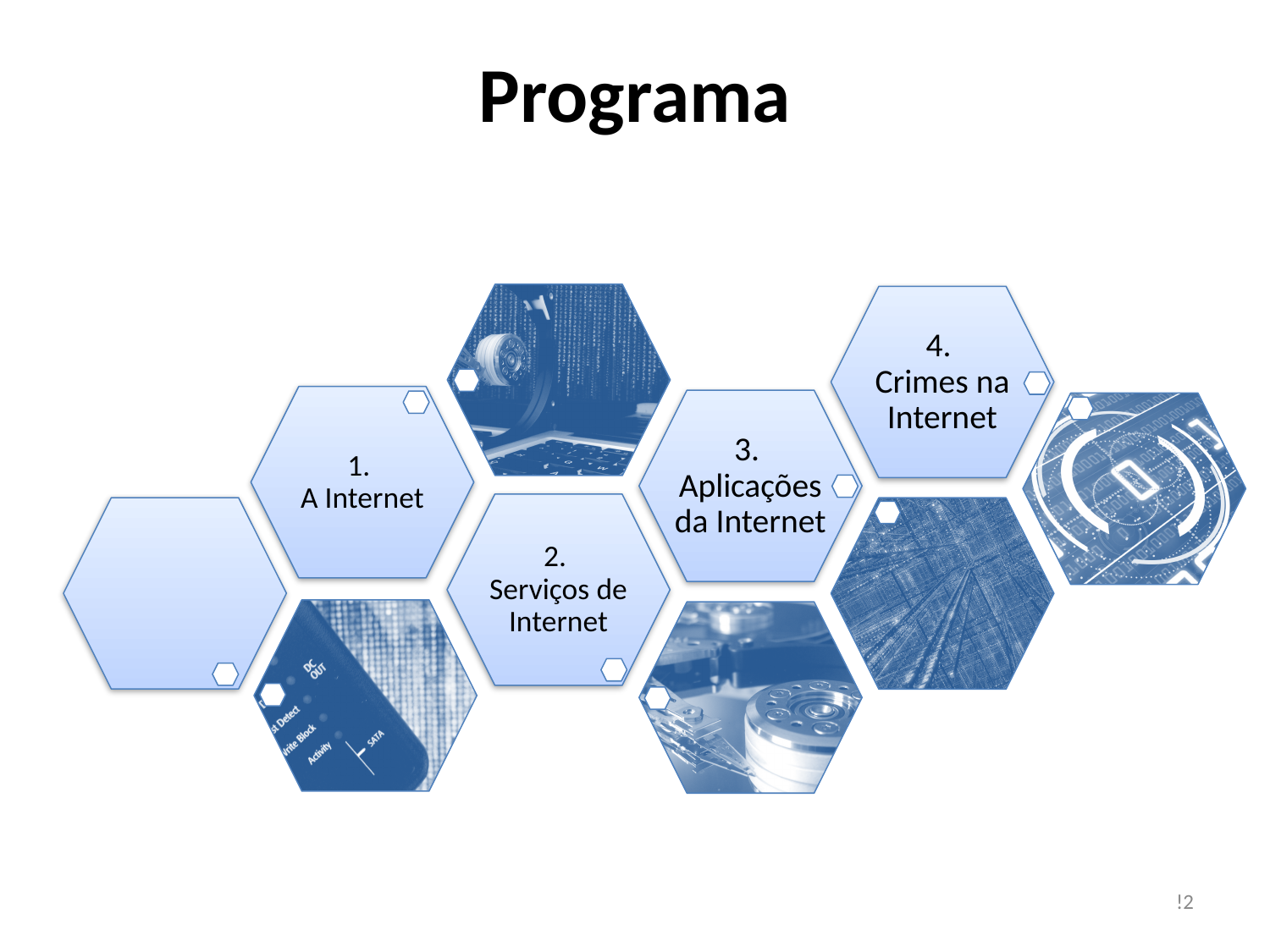

# Programa

1.
A Internet
2.
Serviços de Internet
3.
Aplicações da Internet
4.
Crimes na Internet
!2